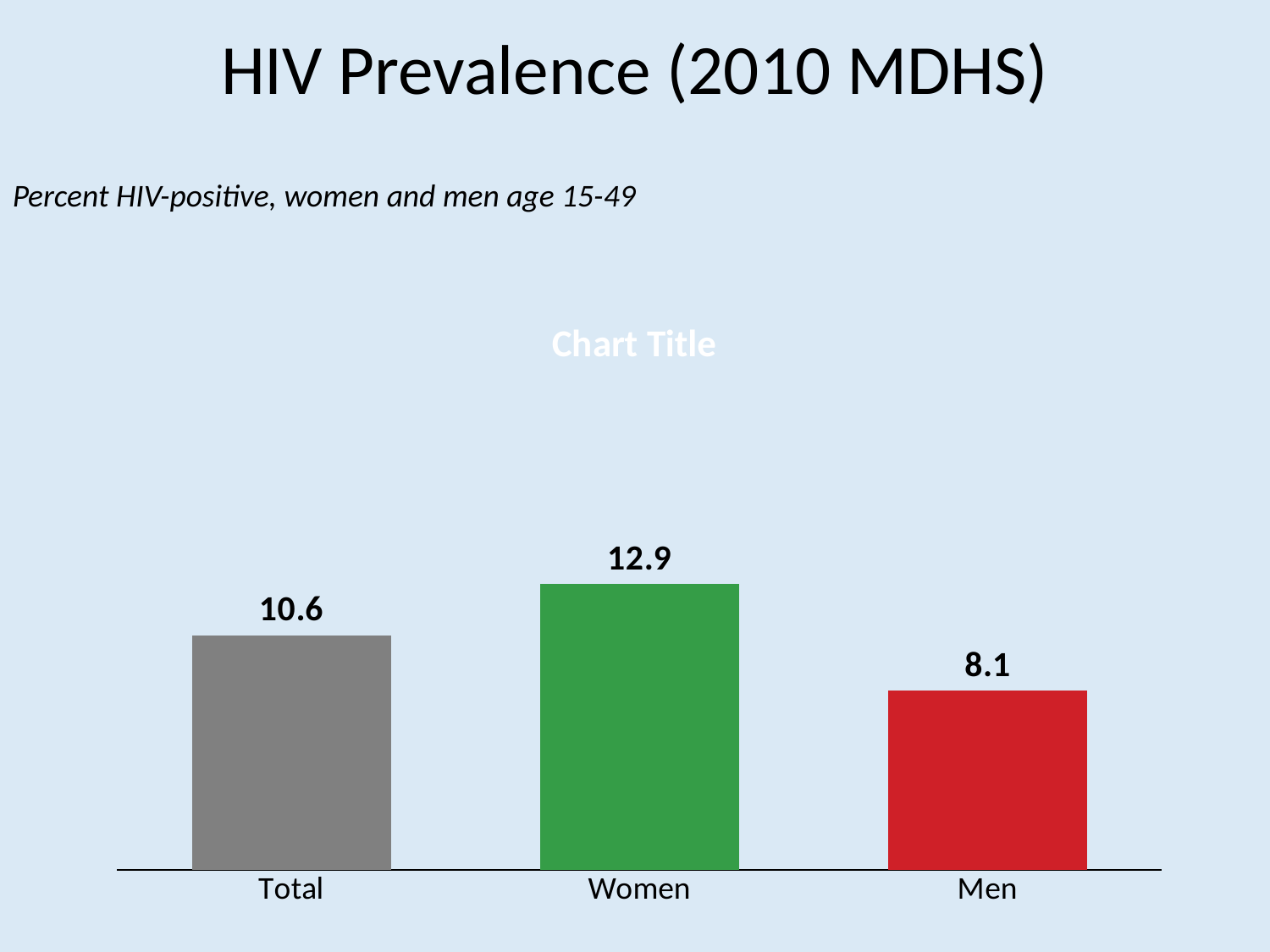

# HIV Prevalence (2010 MDHS)
Percent HIV-positive, women and men age 15-49

### Chart:

| Category |  |
|---|---|
| Total | 10.6 |
| Women | 12.9 |
| Men | 8.1 |